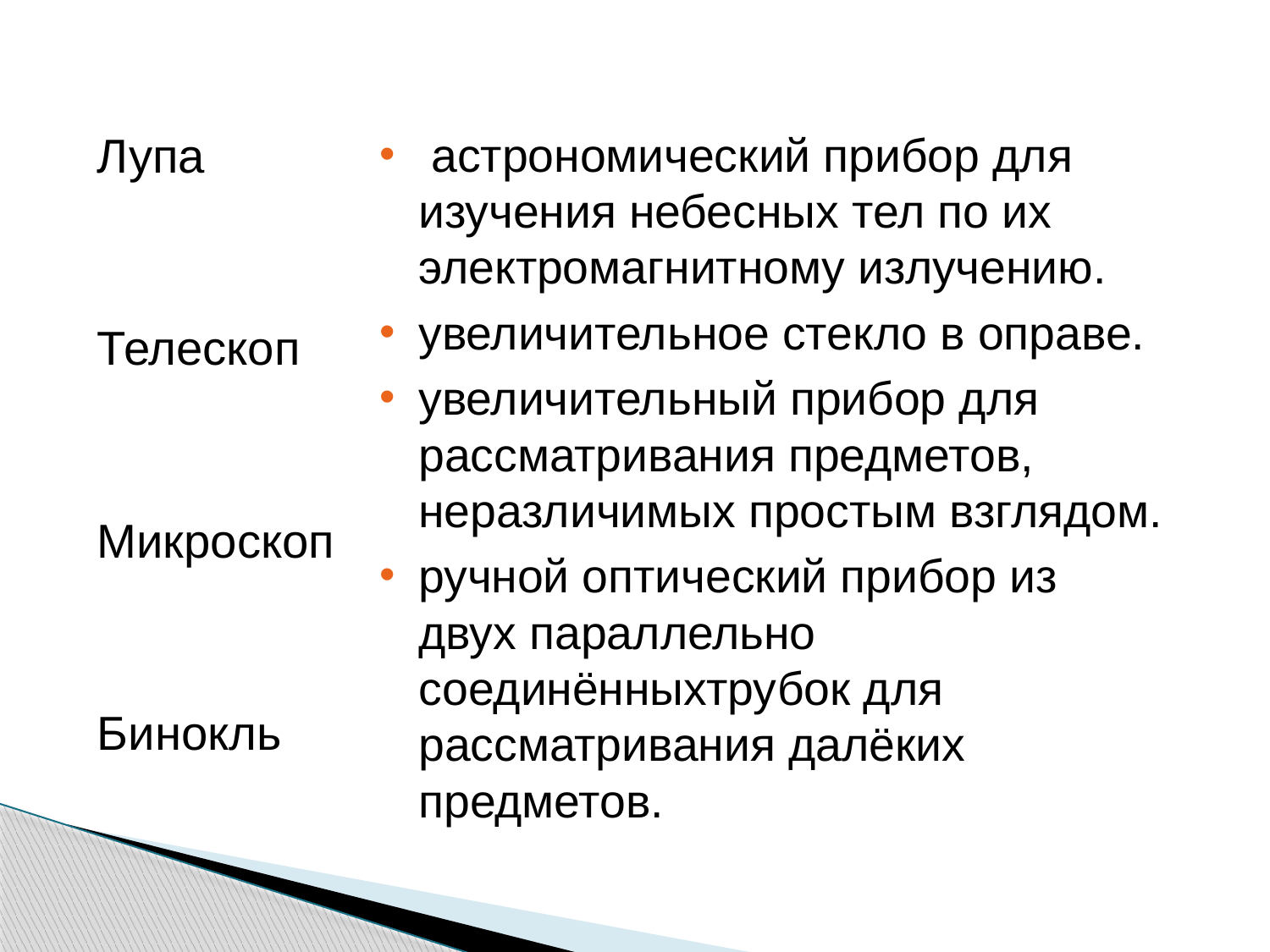

Лупа

Телескоп

Микроскоп

Бинокль
 астрономический прибор для изучения небесных тел по их электромагнитному излучению.
увеличительное стекло в оправе.
увеличительный прибор для рассматривания предметов, неразличимых простым взглядом.
ручной оптический прибор из двух параллельно соединённыхтрубок для рассматривания далёких предметов.